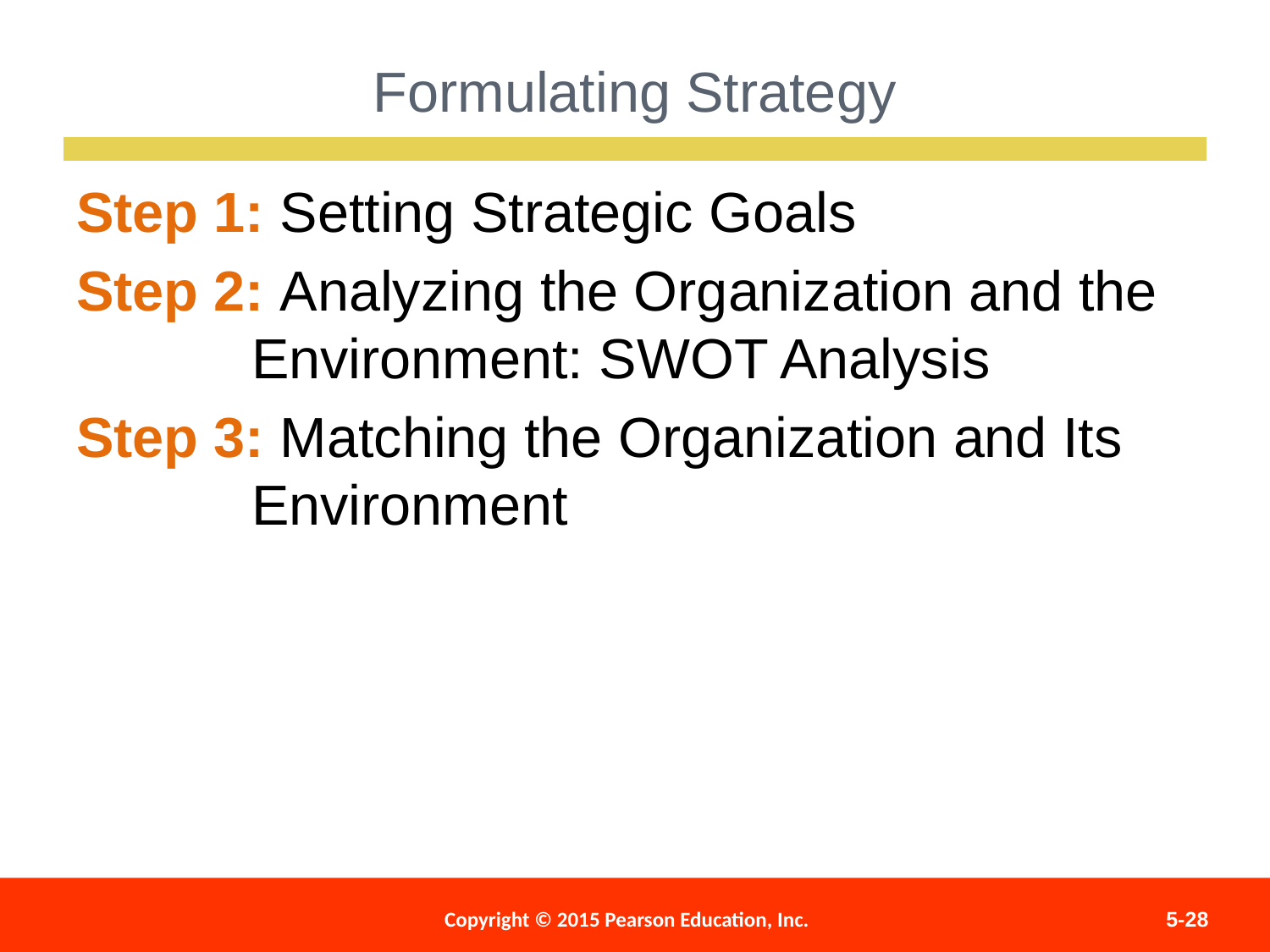

Formulating Strategy
Step 1: Setting Strategic Goals
Step 2: Analyzing the Organization and the Environment: SWOT Analysis
Step 3: Matching the Organization and Its Environment